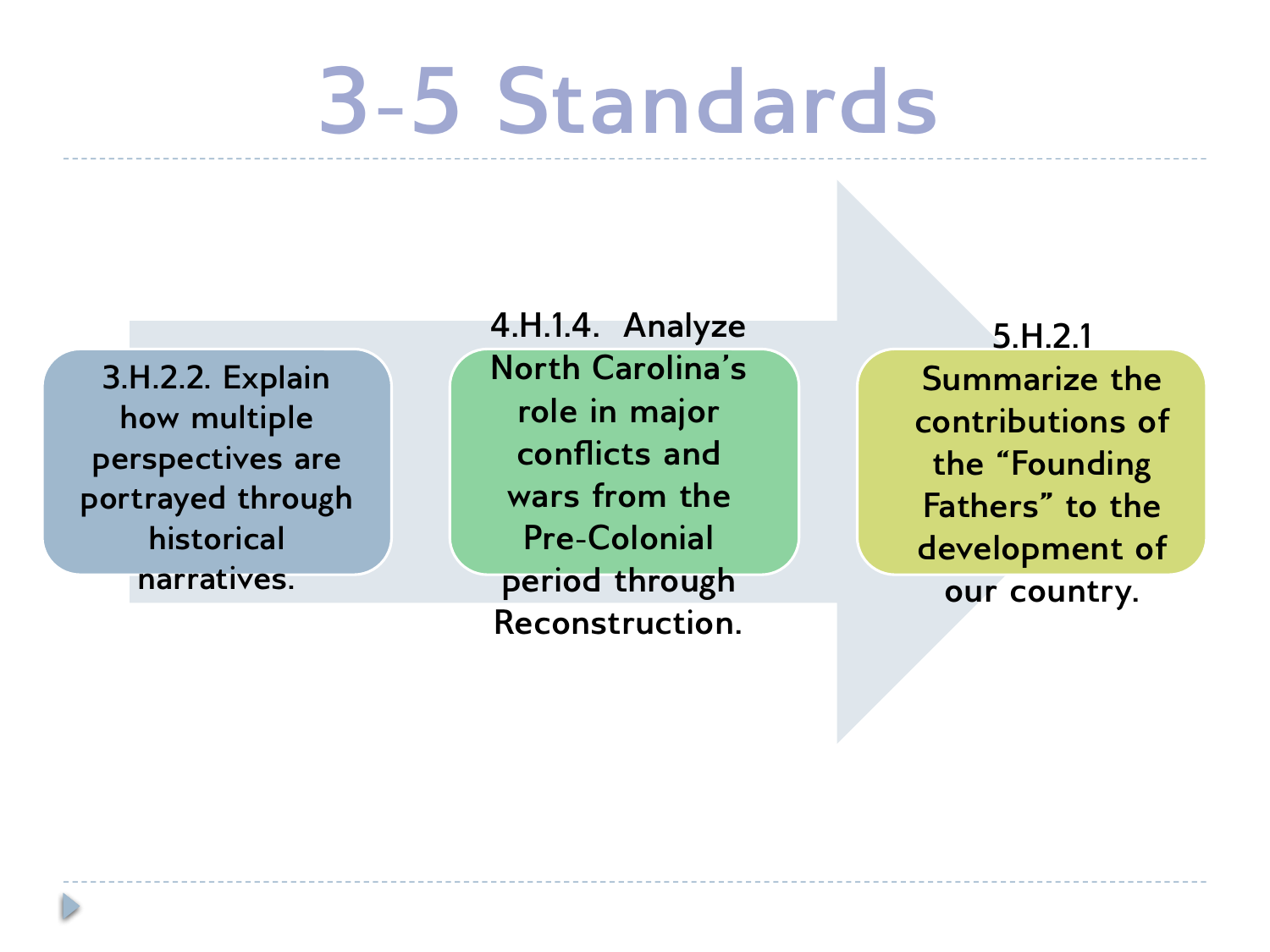

3-5 Standards

4.H.1.4.  Analyze North Carolina’s role in major conflicts and wars from the Pre-Colonial
period through Reconstruction.
5.H.2.1 Summarize the contributions of the “Founding Fathers” to the development of our country.
3.H.2.2. Explain how multiple perspectives are portrayed through historical narratives.